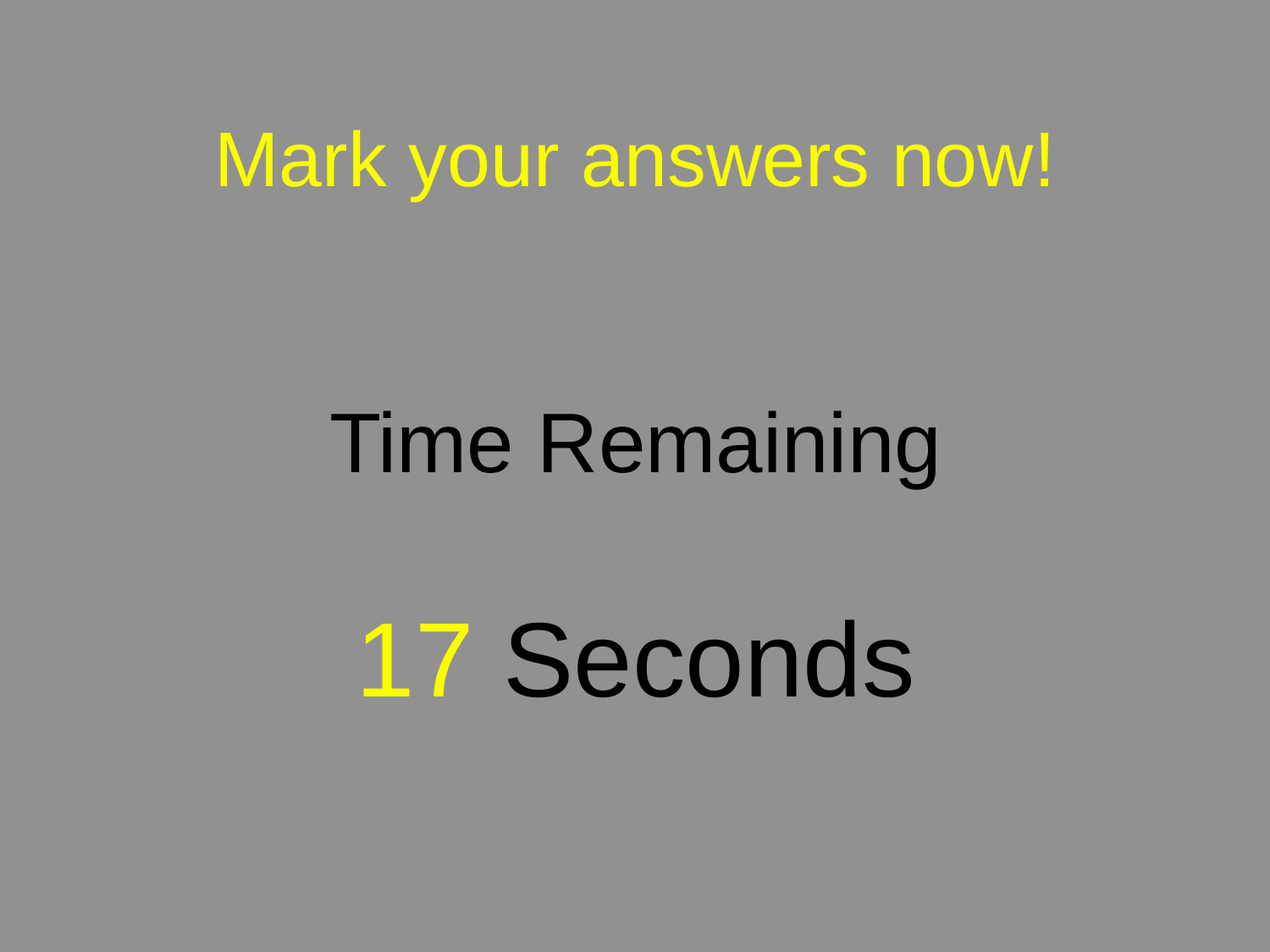

# Mark your answers now! Time Remaining 17 Seconds